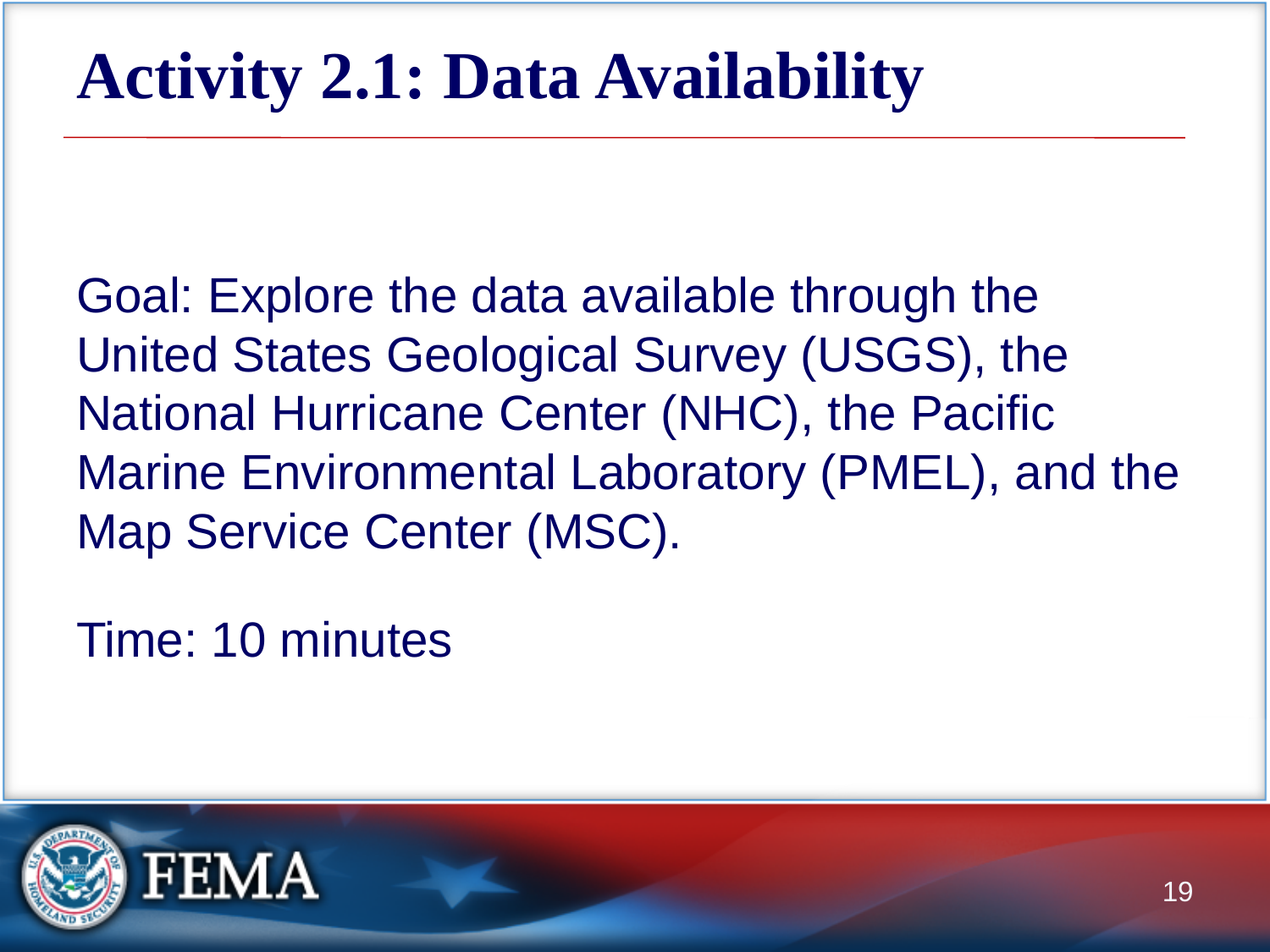

# Activity 2.1: Data Availability

Goal: Explore the data available through the United States Geological Survey (USGS), the National Hurricane Center (NHC), the Pacific Marine Environmental Laboratory (PMEL), and the Map Service Center (MSC).
Time: 10 minutes

19